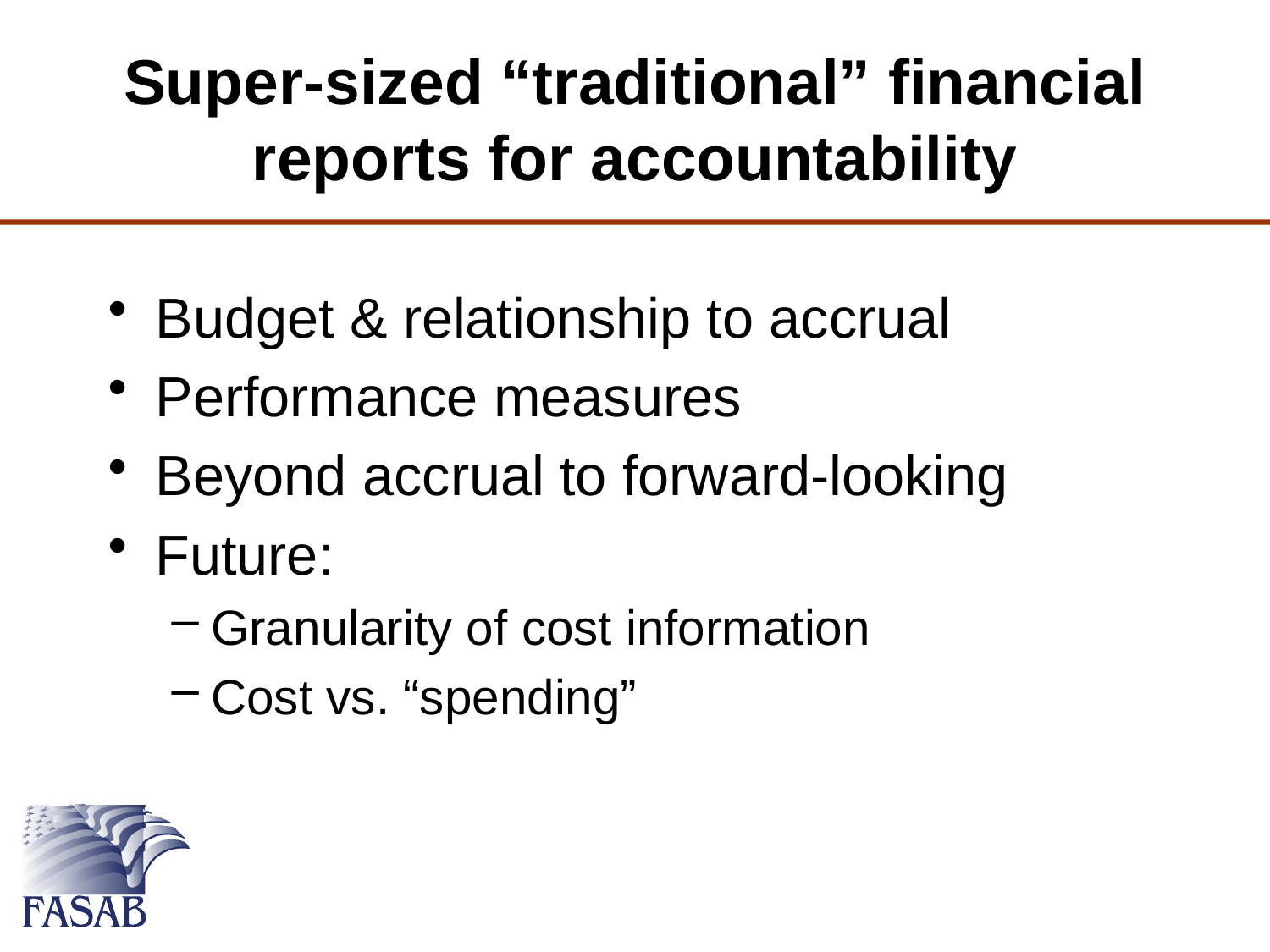

# Super-sized “traditional” financial reports for accountability
Budget & relationship to accrual
Performance measures
Beyond accrual to forward-looking
Future:
Granularity of cost information
Cost vs. “spending”